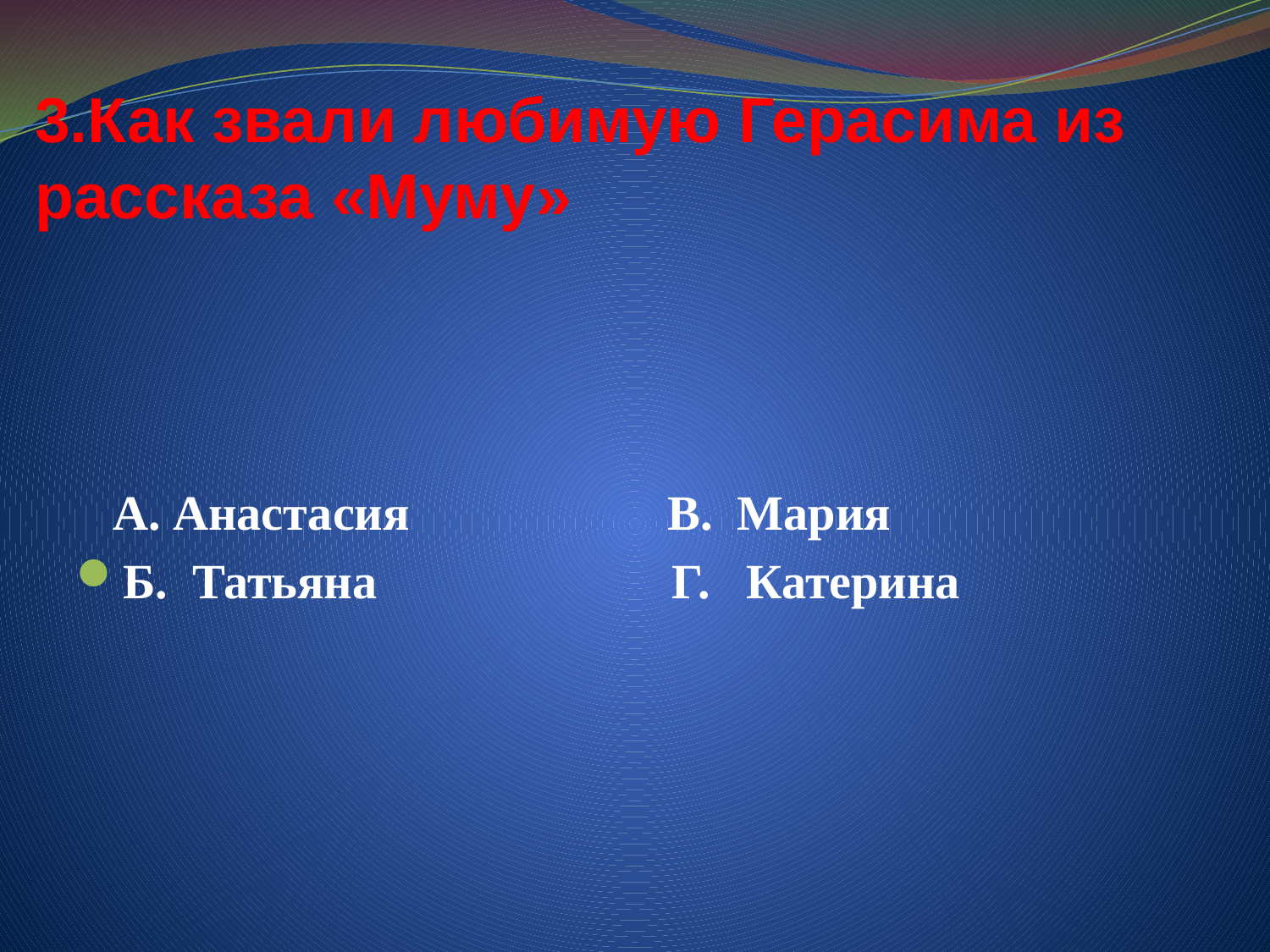

# 3.Как звали любимую Герасима из рассказа «Муму»

   А. Анастасия                     В.  Мария
Б.  Татьяна                        Г.   Катерина